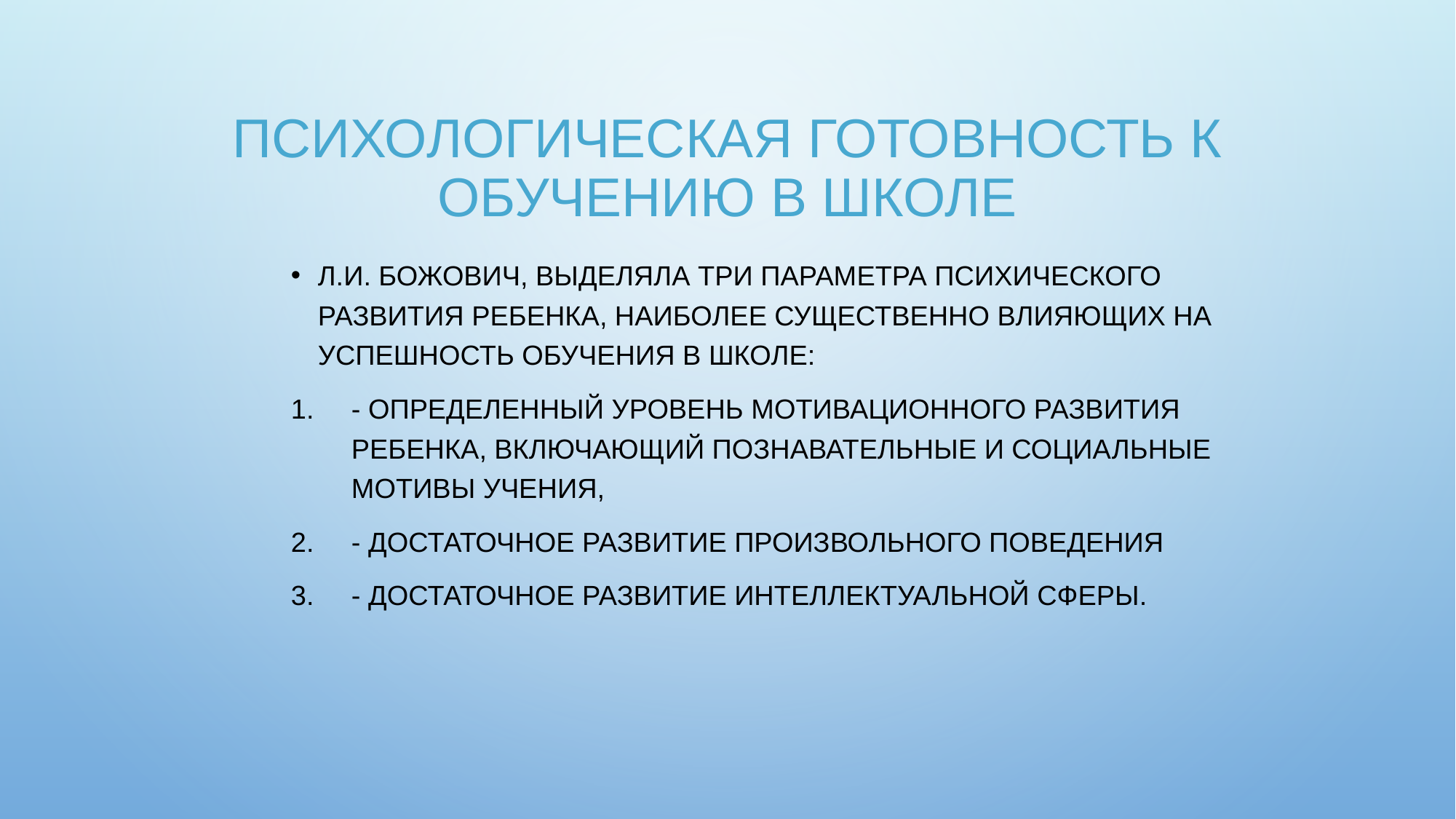

# Психологическая готовность к обучению в школе
Л.И. Божович, выделяла три параметра психического развития ребенка, наиболее существенно влияющих на успешность обучения в школе:
- определенный уровень мотивационного развития ребенка, включающий познавательные и социальные мотивы учения,
- достаточное развитие произвольного поведения
- достаточное развитие интеллектуальной сферы.